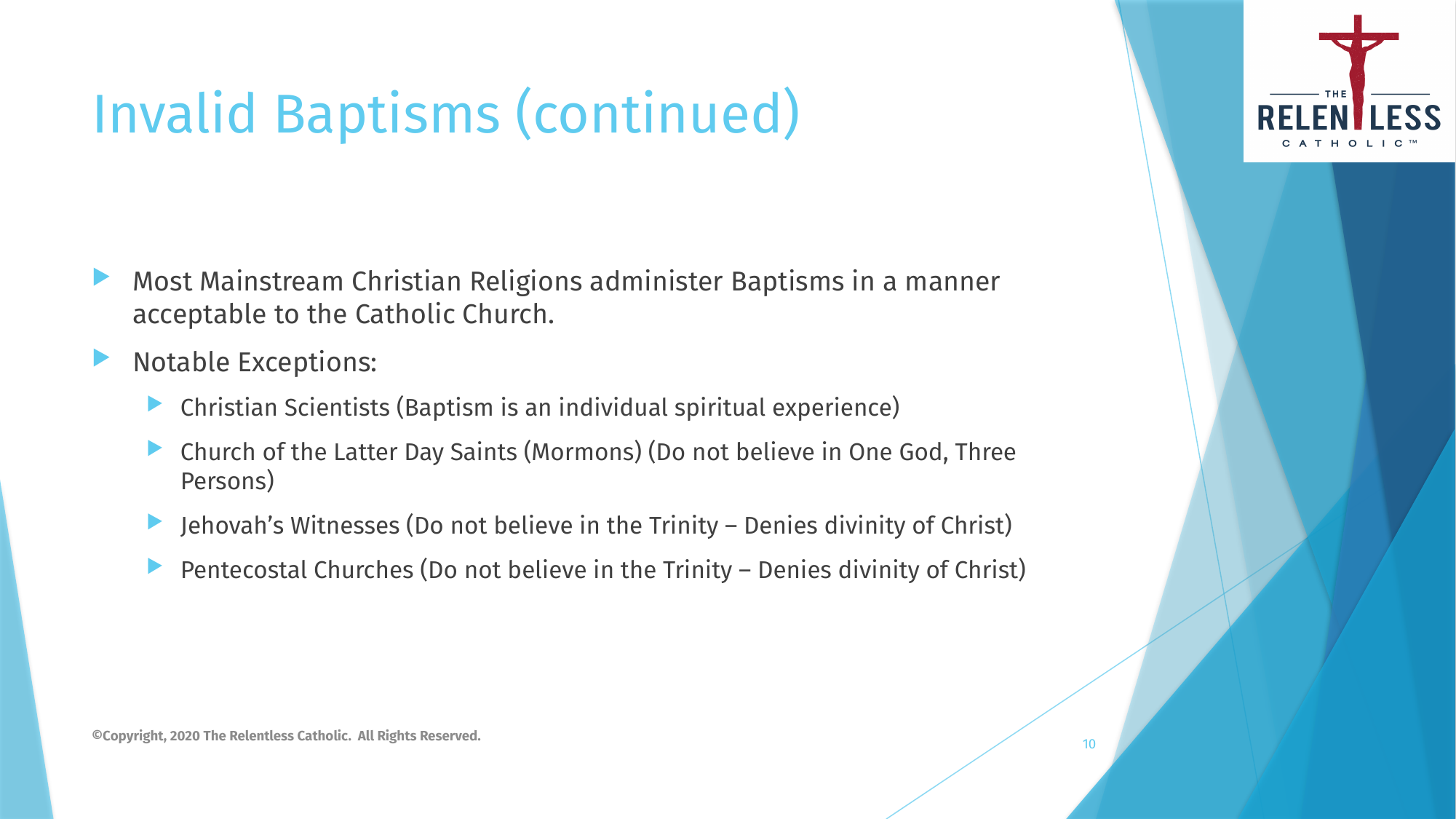

# Invalid Baptisms (continued)
Most Mainstream Christian Religions administer Baptisms in a manner acceptable to the Catholic Church.
Notable Exceptions:
Christian Scientists (Baptism is an individual spiritual experience)
Church of the Latter Day Saints (Mormons) (Do not believe in One God, Three Persons)
Jehovah’s Witnesses (Do not believe in the Trinity – Denies divinity of Christ)
Pentecostal Churches (Do not believe in the Trinity – Denies divinity of Christ)

©Copyright, 2020 The Relentless Catholic.  All Rights Reserved.

10